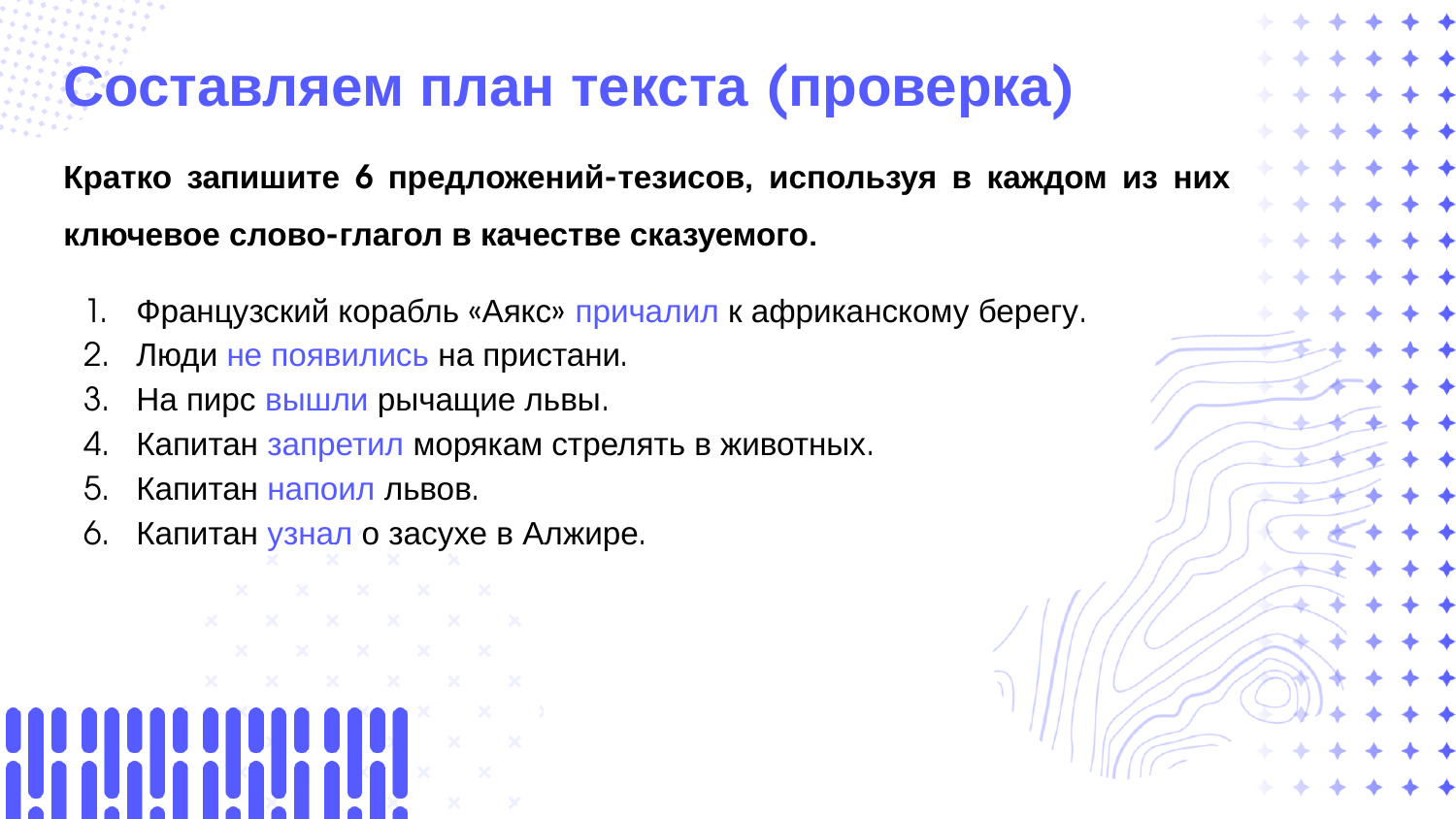

Составляем план текста (проверка)
Кратко запишите 6 предложений-тезисов, используя в каждом из них ключевое слово-глагол в качестве сказуемого.
Французский корабль «Аякс» причалил к африканскому берегу.
Люди не появились на пристани.
На пирс вышли рычащие львы.
Капитан запретил морякам стрелять в животных.
Капитан напоил львов.
Капитан узнал о засухе в Алжире.